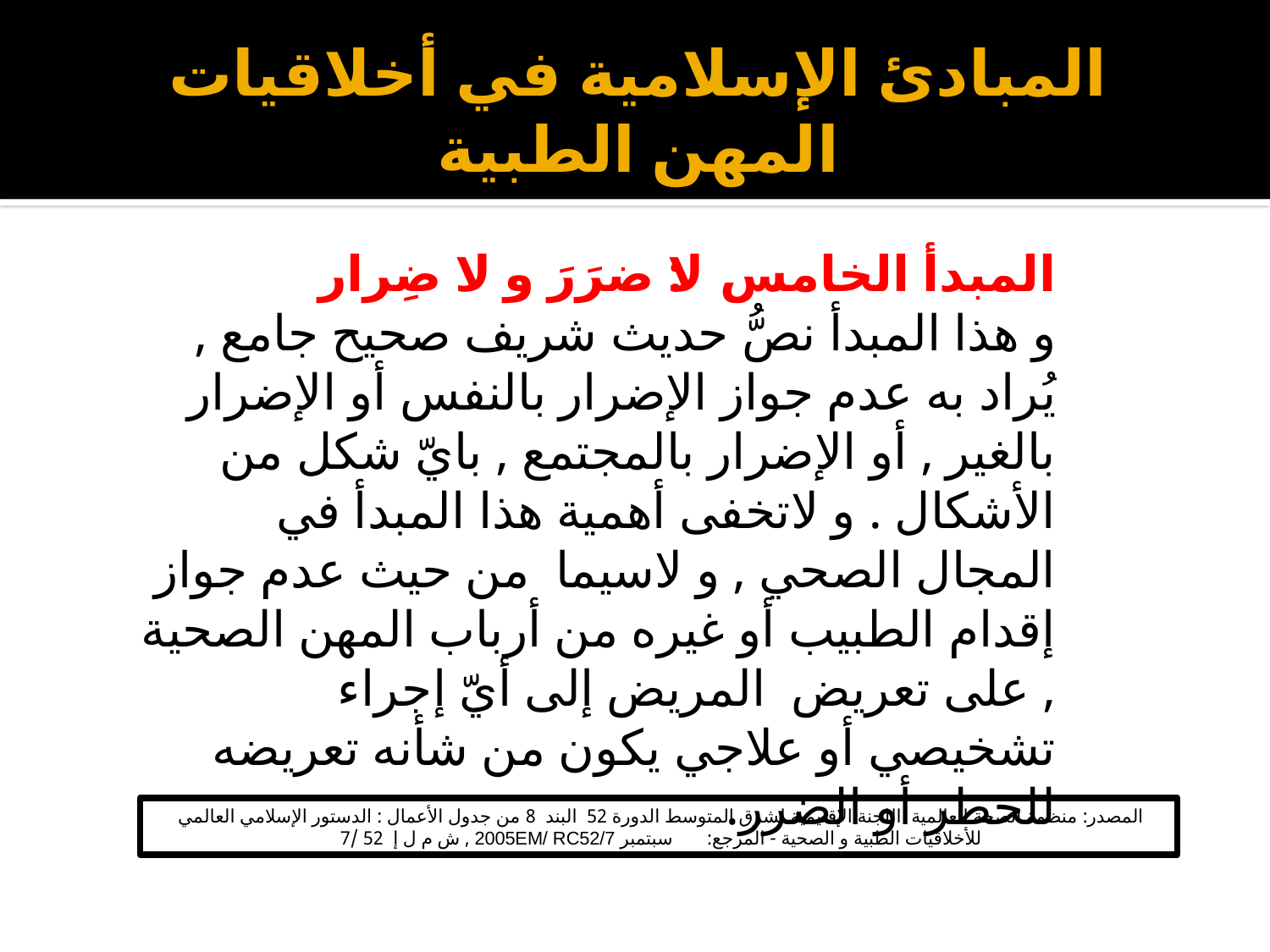

# المبادئ الإسلامية في أخلاقيات المهن الطبية
المبدأ الخامس:لا ضرَرَ و لا ضِرار
و هذا المبدأ نصُّ حديث شريف صحيح جامع , يُراد به عدم جواز الإضرار بالنفس أو الإضرار بالغير , أو الإضرار بالمجتمع , بايّ شكل من الأشكال . و لاتخفى أهمية هذا المبدأ في المجال الصحي , و لاسيما  من حيث عدم جواز  إقدام الطبيب أو غيره من أرباب المهن الصحية , على تعريض  المريض إلى أيّ إجراء تشخيصي أو علاجي يكون من شأنه تعريضه للخطر أو الضرر.
المصدر: منظمة الصحة العالمية  اللجنة الإقليمية لشرق المتوسط الدورة 52  البند  8 من جدول الأعمال : الدستور الإسلامي العالمي  للأخلاقيات الطبية و الصحية - المرجع:       سبتمبر 2005EM/ RC52/7 , ش م ل إ  52 /7